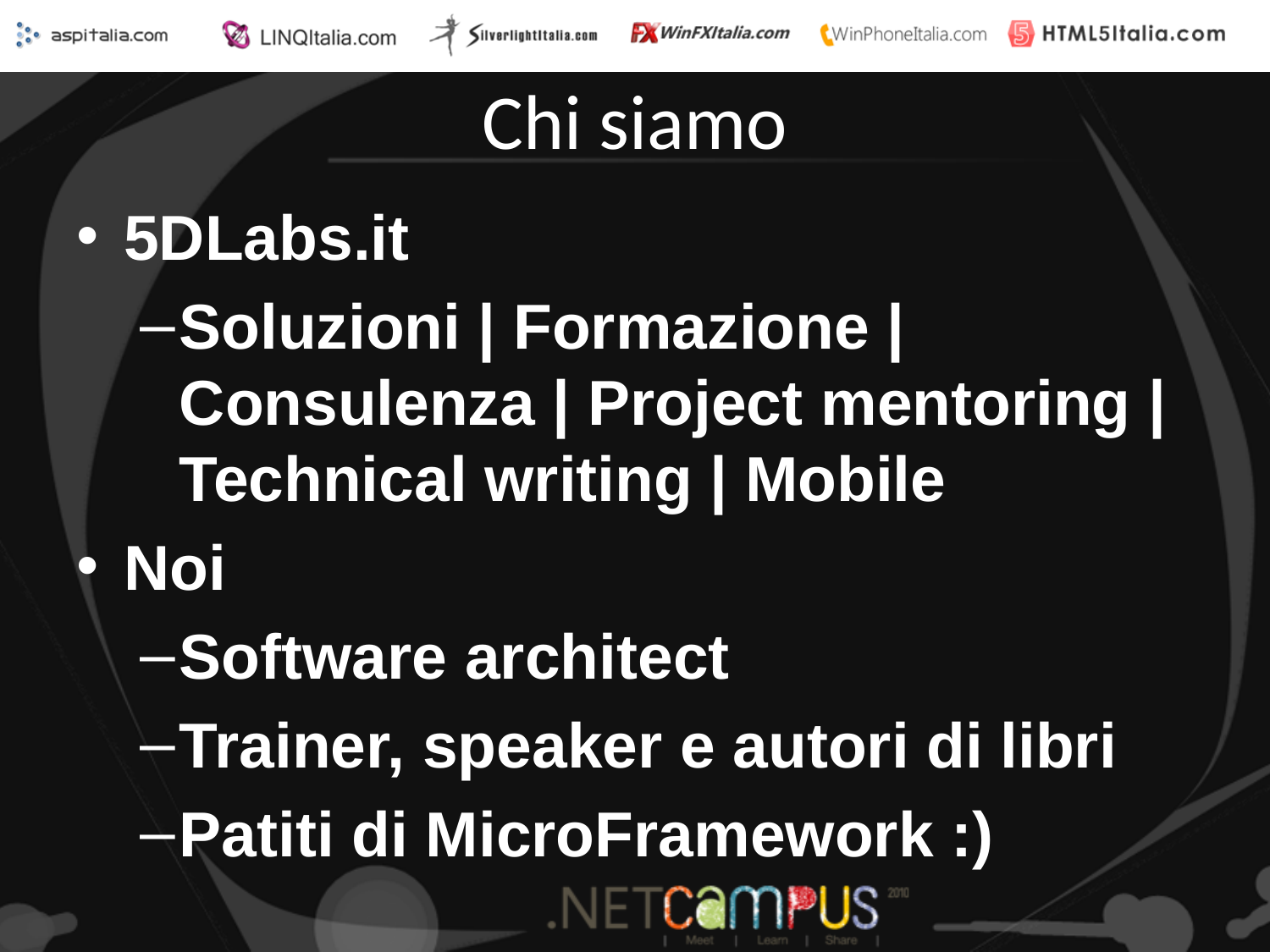

# Chi siamo
5DLabs.it
Soluzioni | Formazione | Consulenza | Project mentoring | Technical writing | Mobile
Noi
Software architect
Trainer, speaker e autori di libri
Patiti di MicroFramework :)